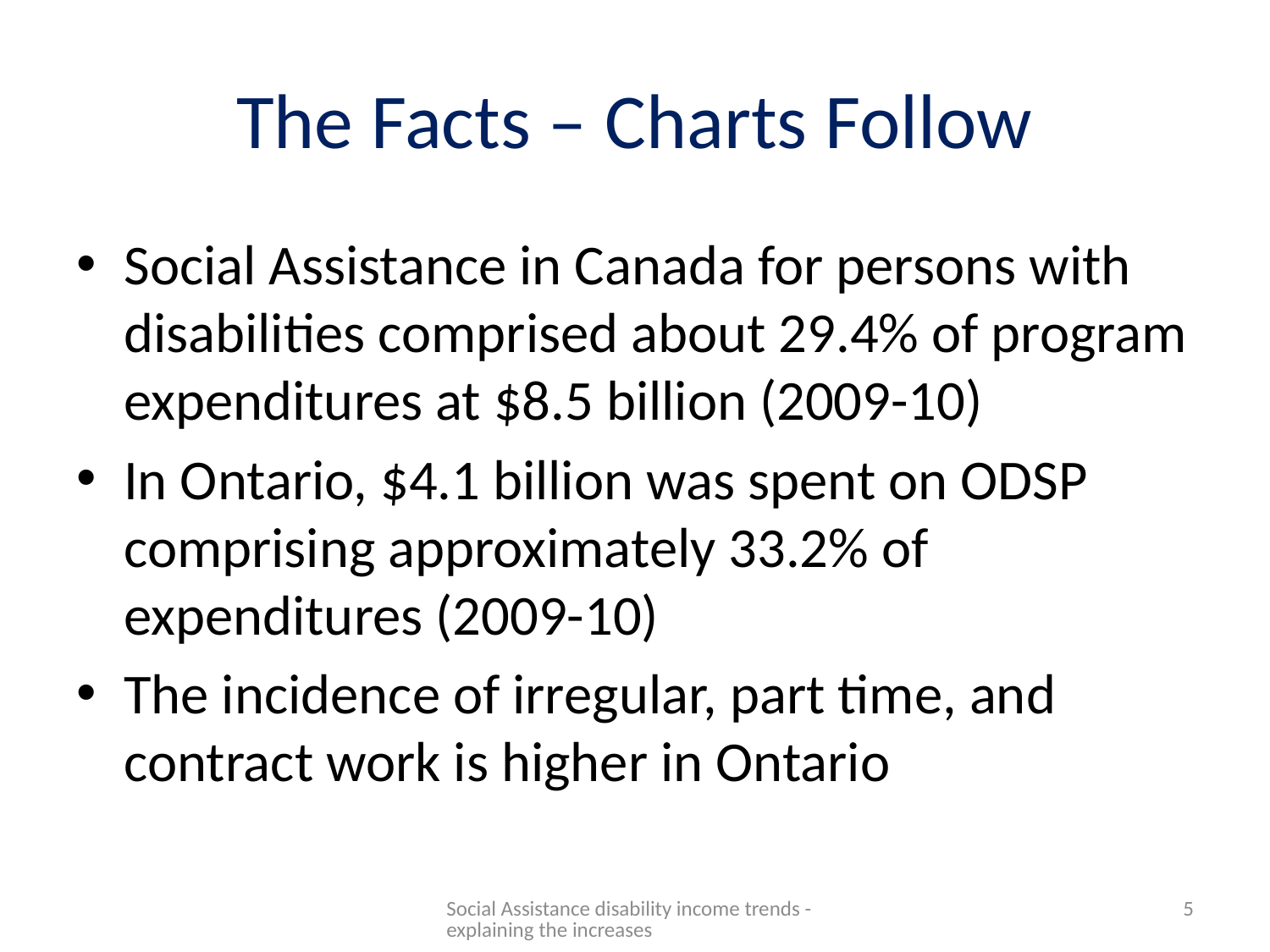

# The Facts – Charts Follow
Social Assistance in Canada for persons with disabilities comprised about 29.4% of program expenditures at $8.5 billion (2009-10)
In Ontario, $4.1 billion was spent on ODSP comprising approximately 33.2% of expenditures (2009-10)
The incidence of irregular, part time, and contract work is higher in Ontario

Social Assistance disability income trends - explaining the increases
5